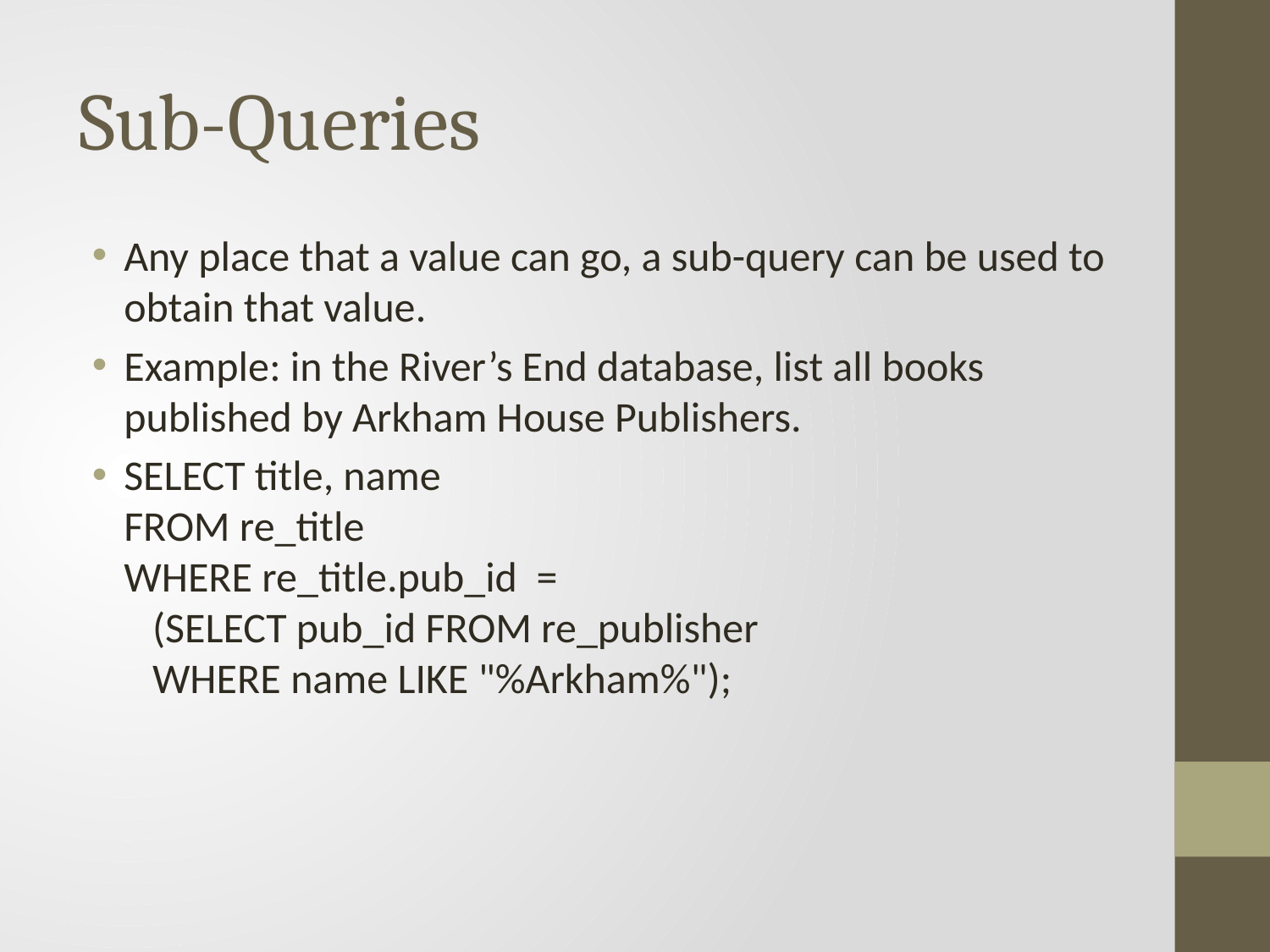

# Sub-Queries
Any place that a value can go, a sub-query can be used to obtain that value.
Example: in the River’s End database, list all books published by Arkham House Publishers.
SELECT title, name
FROM re_title
WHERE re_title.pub_id  =
   (SELECT pub_id FROM re_publisher
   WHERE name LIKE "%Arkham%");